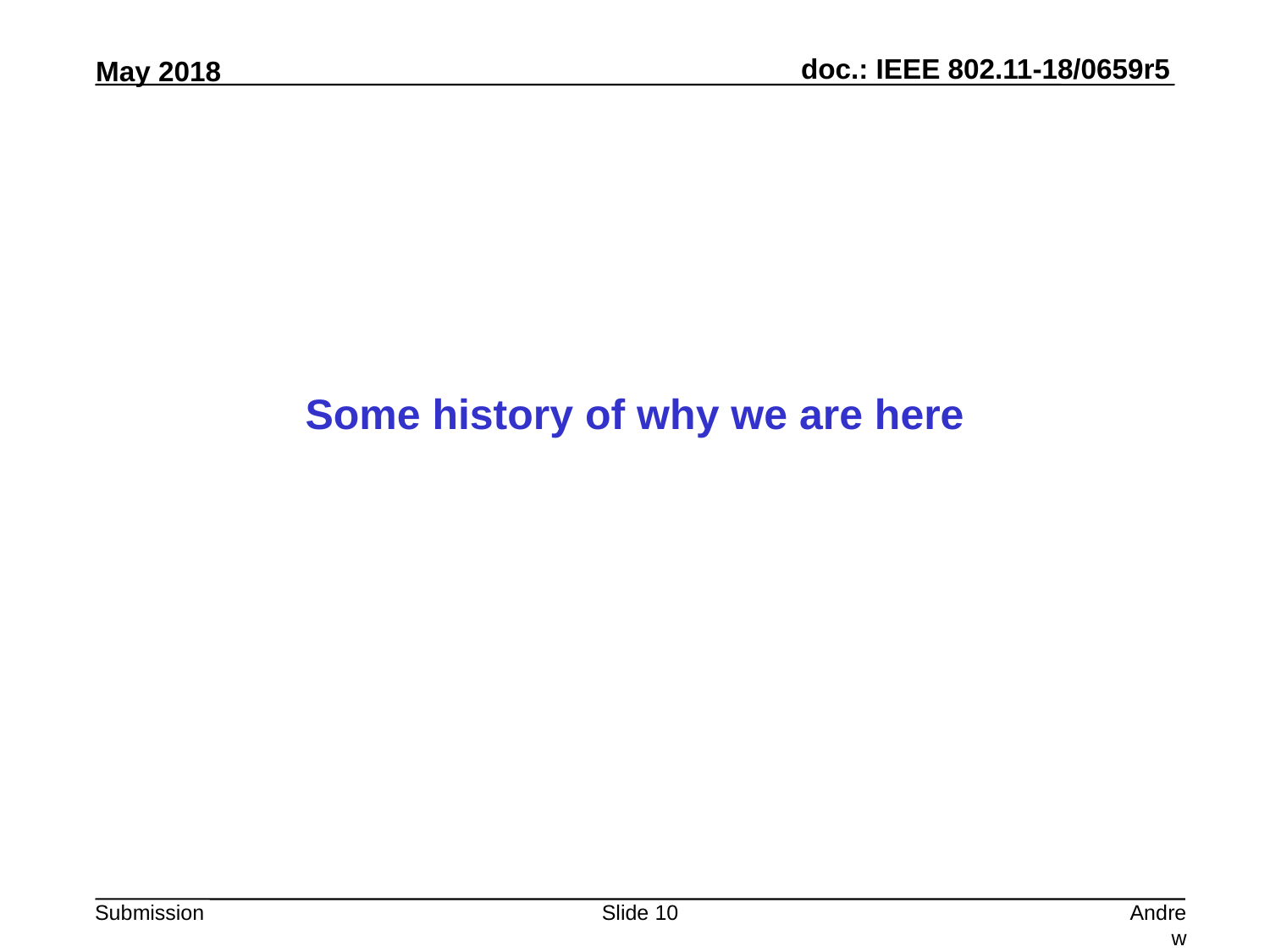

Some history of why we are here
Slide 10
Andrew Myles, Cisco